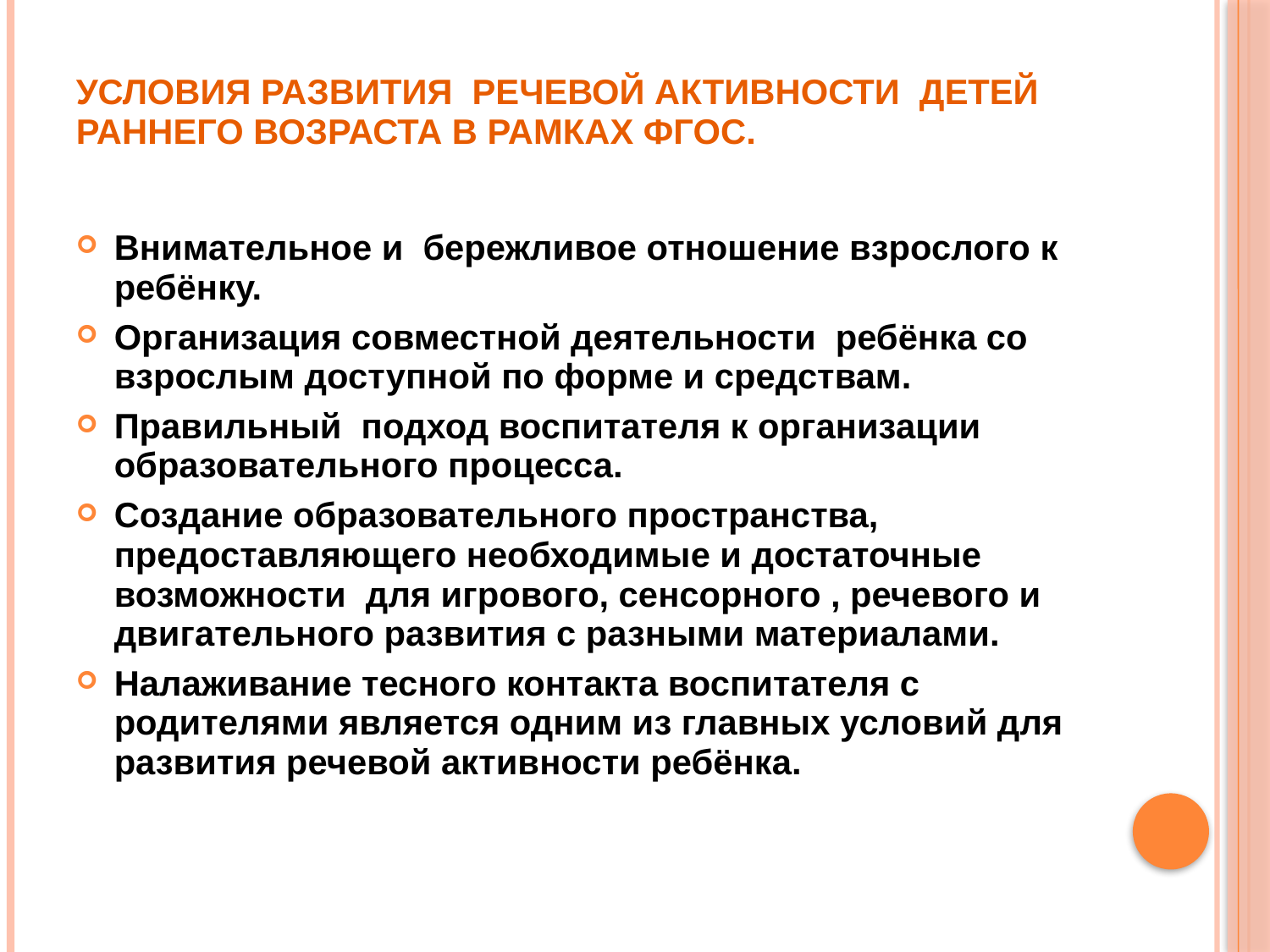

# Условия развития  речевой активности  детей раннего возраста в рамках ФГОС.
Внимательное и  бережливое отношение взрослого к ребёнку.
Организация совместной деятельности  ребёнка со взрослым доступной по форме и средствам.
Правильный  подход воспитателя к организации образовательного процесса.
Создание образовательного пространства, предоставляющего необходимые и достаточные возможности  для игрового, сенсорного , речевого и двигательного развития с разными материалами.
Налаживание тесного контакта воспитателя с родителями является одним из главных условий для развития речевой активности ребёнка.